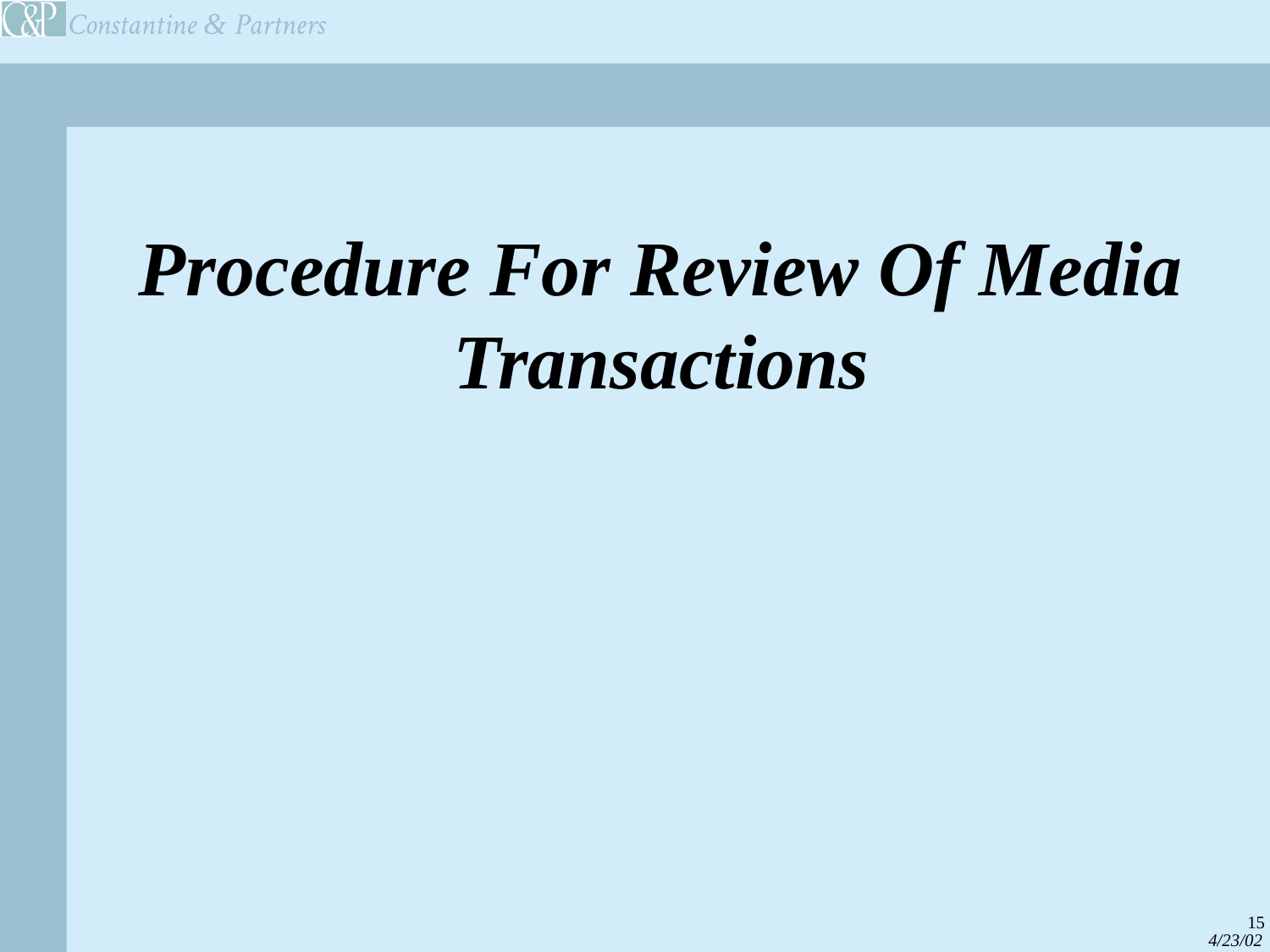

# Procedure For Review Of Media Transactions